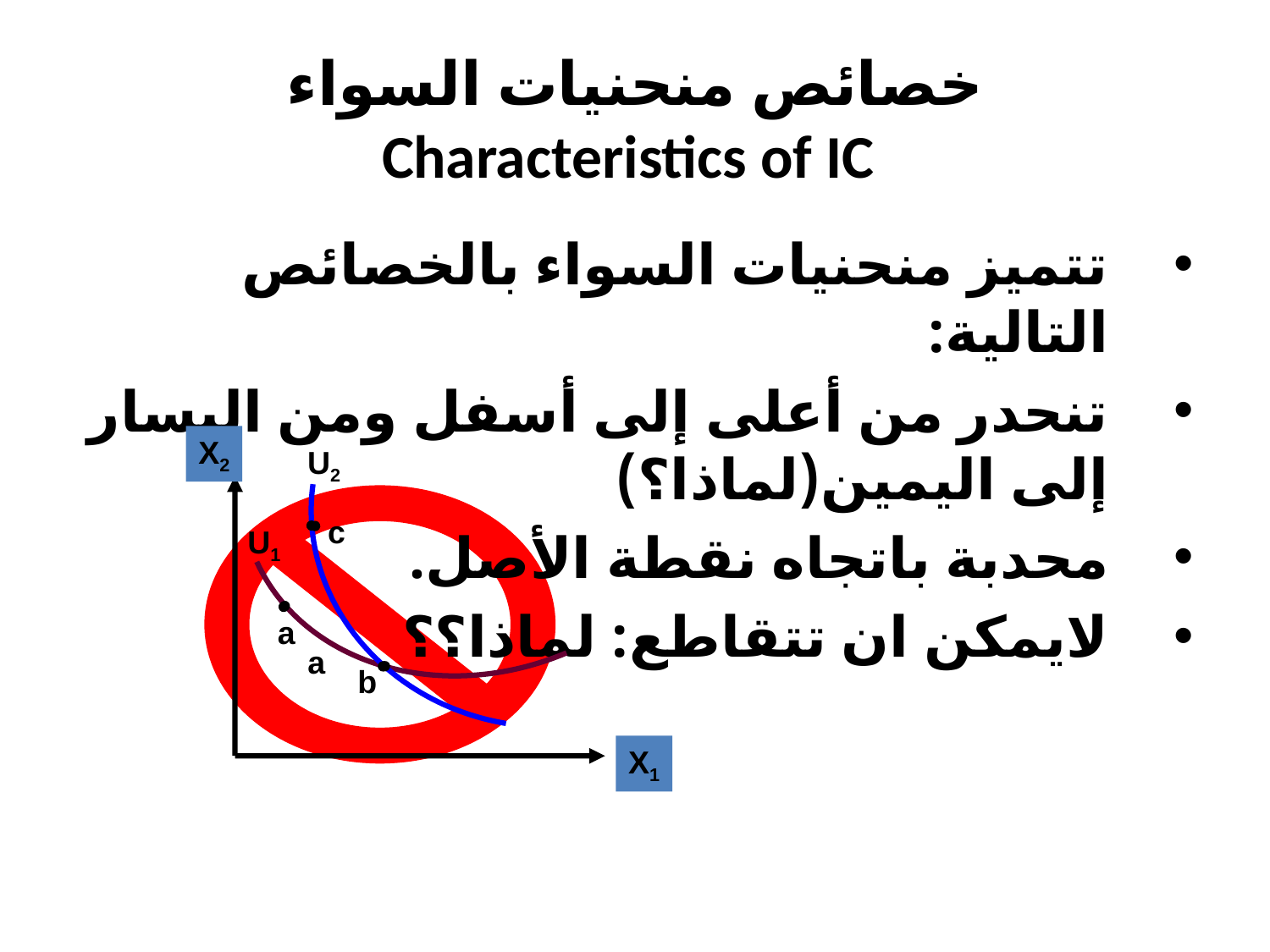

# خصائص منحنيات السواء Characteristics of IC
تتميز منحنيات السواء بالخصائص التالية:
تنحدر من أعلى إلى أسفل ومن اليسار إلى اليمين(لماذا؟)
محدبة باتجاه نقطة الأصل.
لايمكن ان تتقاطع: لماذا؟؟

X2
U2

c
U1

a

a
b

X1